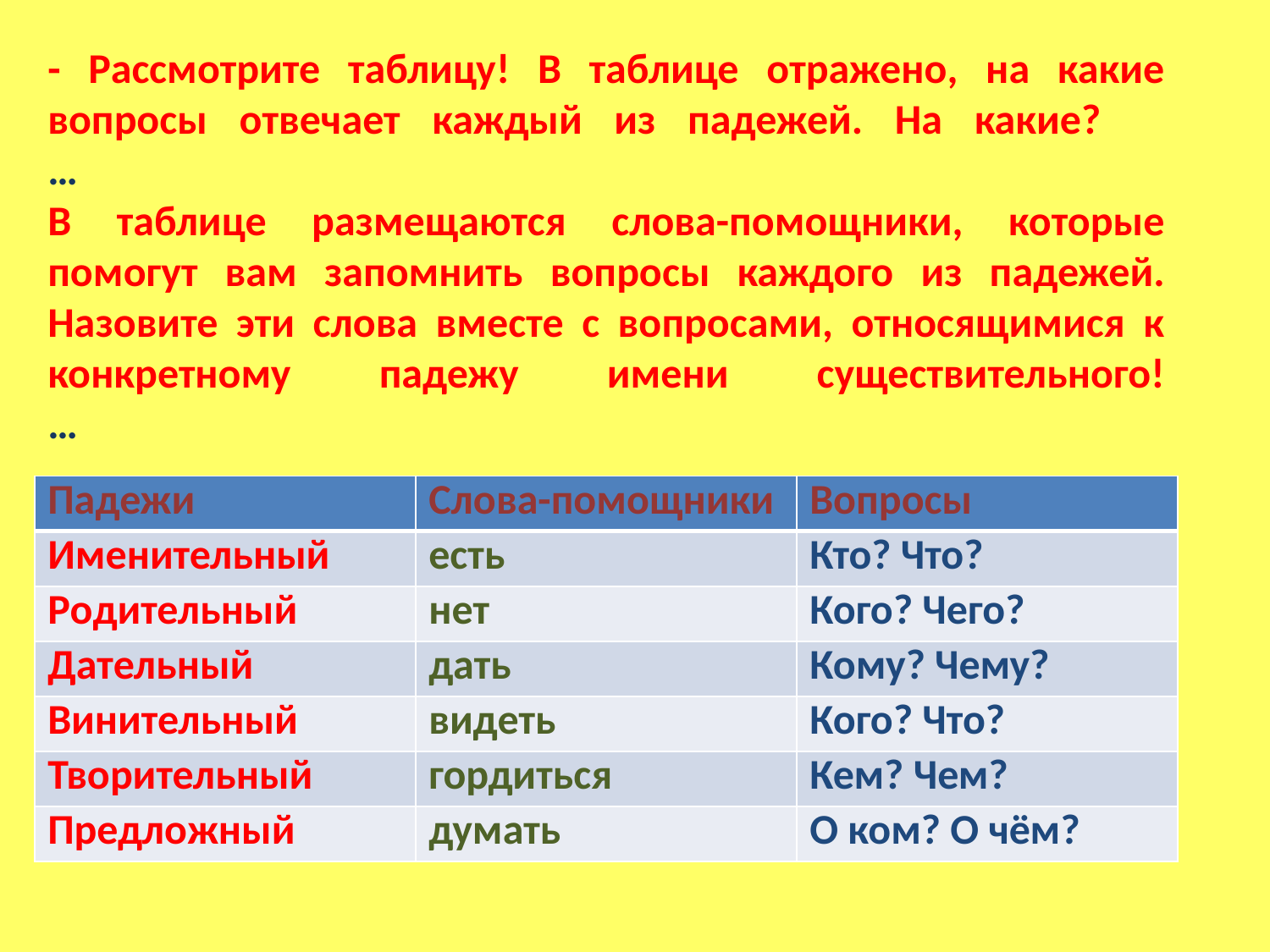

# - Рассмотрите таблицу! В таблице отражено, на какие вопросы отвечает каждый из падежей. На какие? … В таблице размещаются слова-помощники, которые помогут вам запомнить вопросы каждого из падежей. Назовите эти слова вместе с вопросами, относящимися к конкретному падежу имени существительного! …
| Падежи | Слова-помощники | Вопросы |
| --- | --- | --- |
| Именительный | есть | Кто? Что? |
| Родительный | нет | Кого? Чего? |
| Дательный | дать | Кому? Чему? |
| Винительный | видеть | Кого? Что? |
| Творительный | гордиться | Кем? Чем? |
| Предложный | думать | О ком? О чём? |